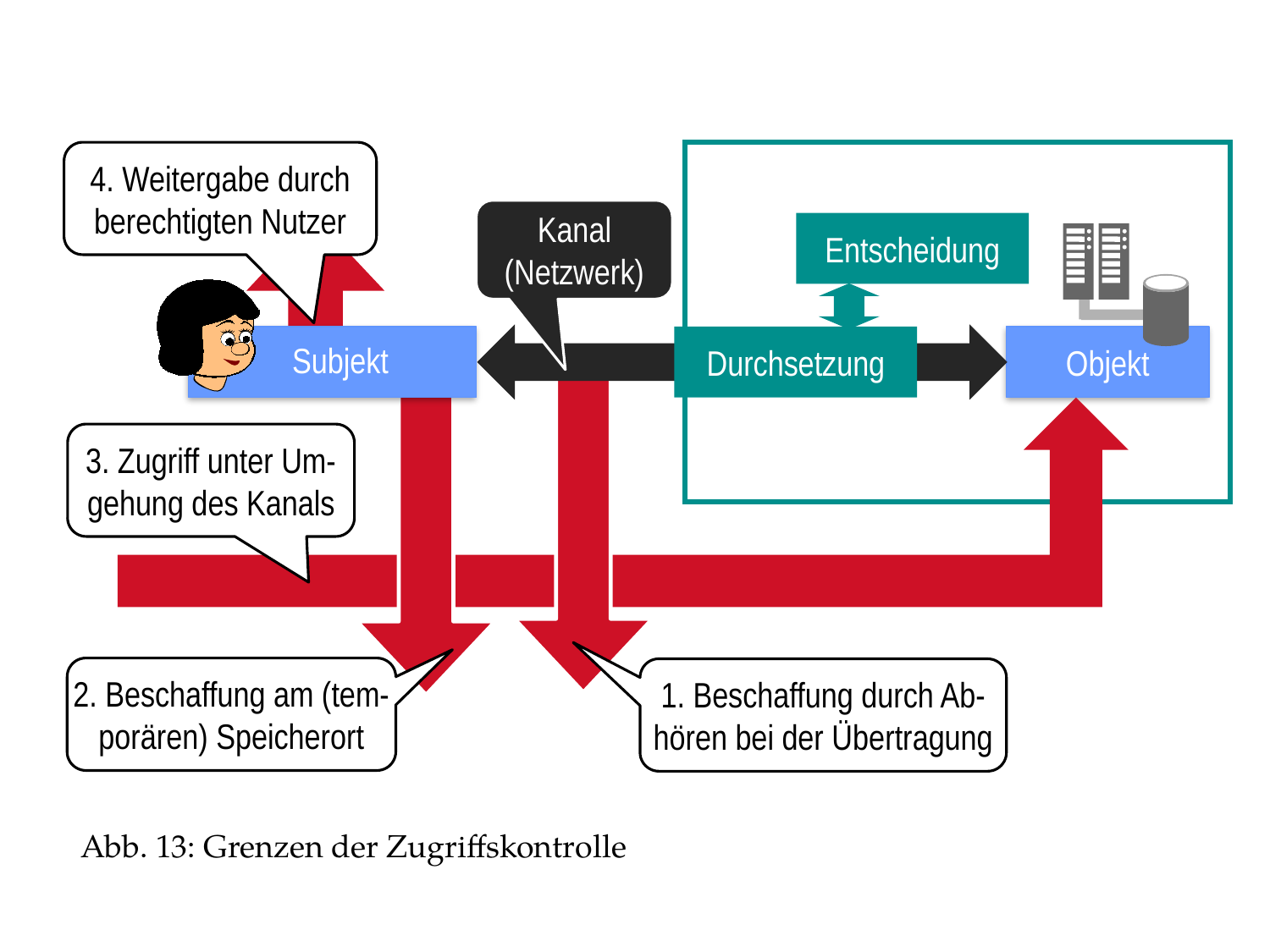

4. Weitergabe durch berechtigten Nutzer
Kanal (Netzwerk)
Entscheidung

Objekt
  Subjekt
Durchsetzung

3. Zugriff unter Um-gehung des Kanals
2. Beschaffung am (tem-porären) Speicherort
1. Beschaffung durch Ab-hören bei der Übertragung
Abb. 13: Grenzen der Zugriffskontrolle